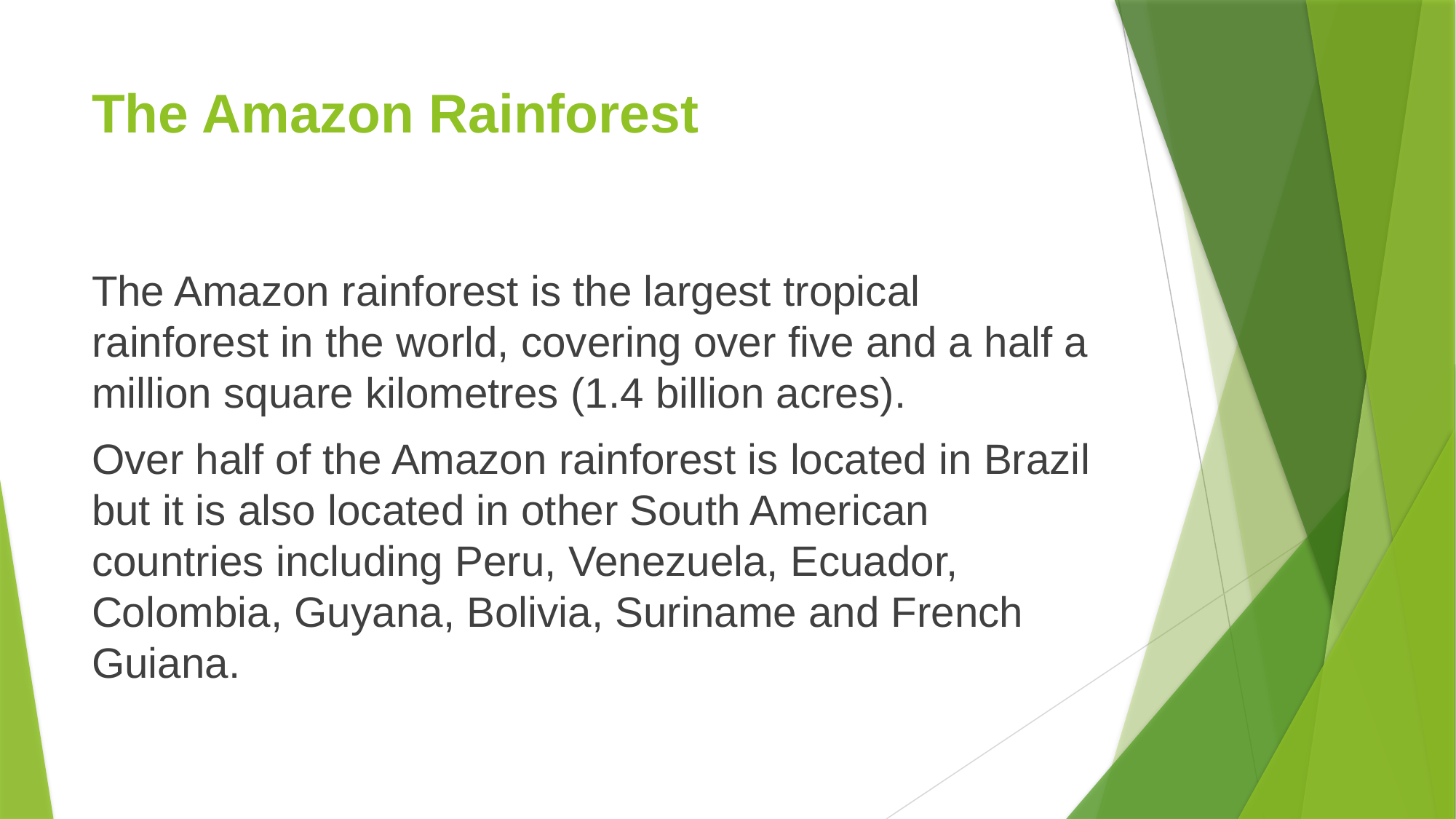

# The Amazon Rainforest
The Amazon rainforest is the largest tropical rainforest in the world, covering over five and a half a million square kilometres (1.4 billion acres).
Over half of the Amazon rainforest is located in Brazil but it is also located in other South American countries including Peru, Venezuela, Ecuador, Colombia, Guyana, Bolivia, Suriname and French Guiana.